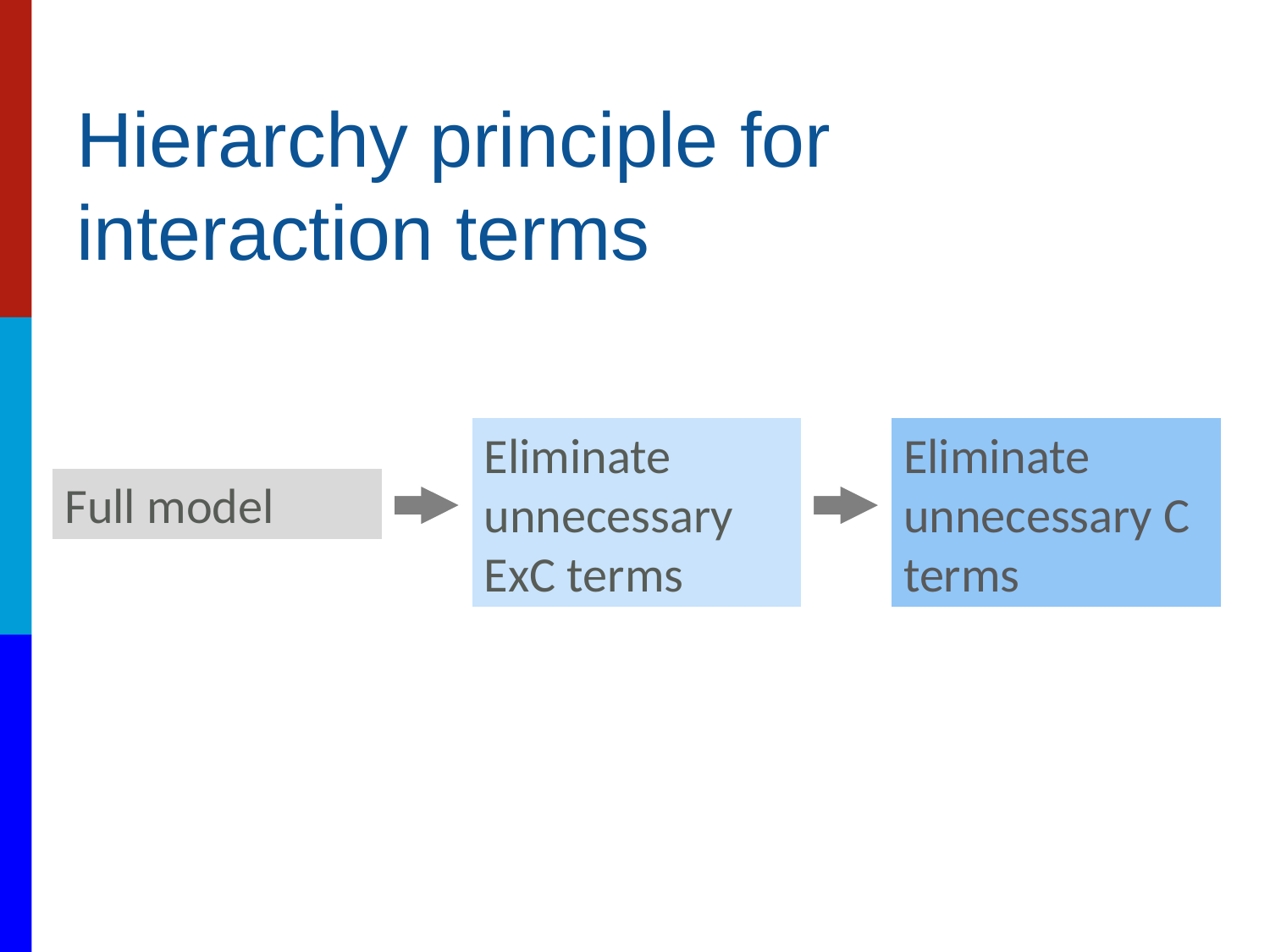

# Hierarchy principle for interaction terms
Eliminate unnecessary C terms
Eliminate unnecessary ExC terms
Full model